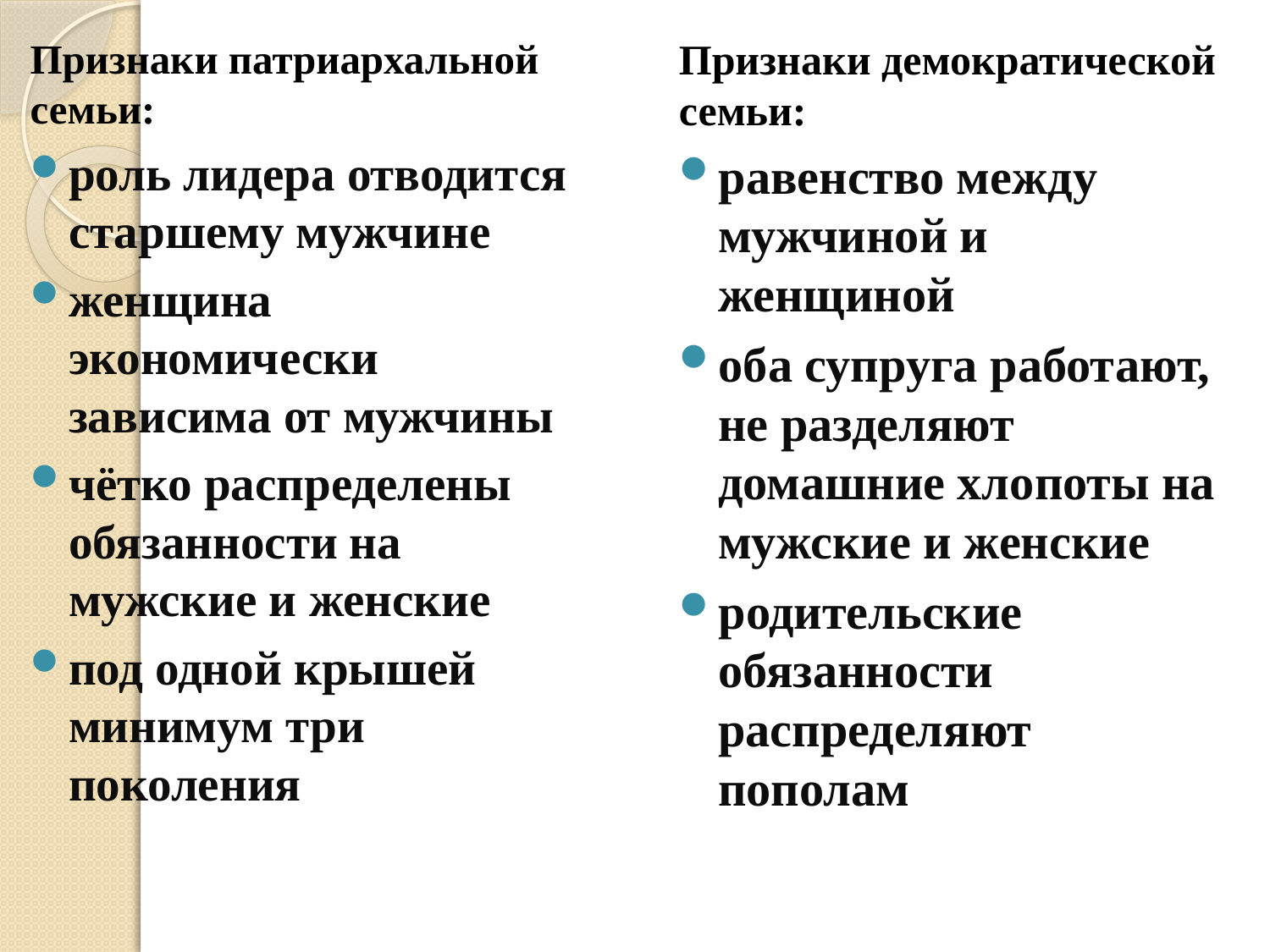

Признаки патриархальной семьи:
роль лидера отводится старшему мужчине
женщина экономически зависима от мужчины
чётко распределены обязанности на мужские и женские
под одной крышей минимум три поколения
Признаки демократической семьи:
равенство между мужчиной и женщиной
оба супруга работают, не разделяют домашние хлопоты на мужские и женские
родительские обязанности распределяют пополам